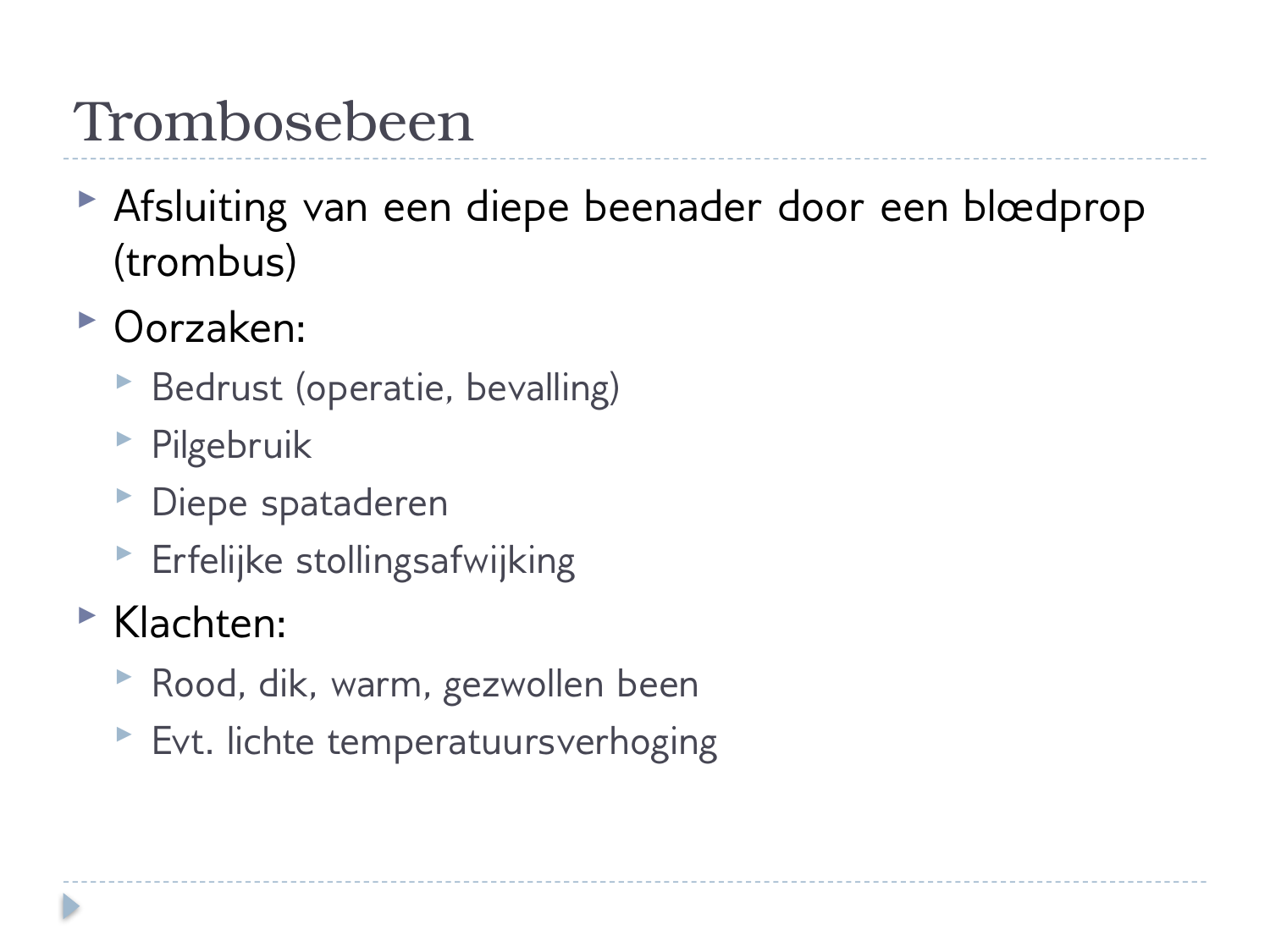

# Trombosebeen
Afsluiting van een diepe beenader door een bloedprop (trombus)
Oorzaken:
Bedrust (operatie, bevalling)
Pilgebruik
Diepe spataderen
Erfelijke stollingsafwijking
Klachten:
Rood, dik, warm, gezwollen been
Evt. lichte temperatuursverhoging